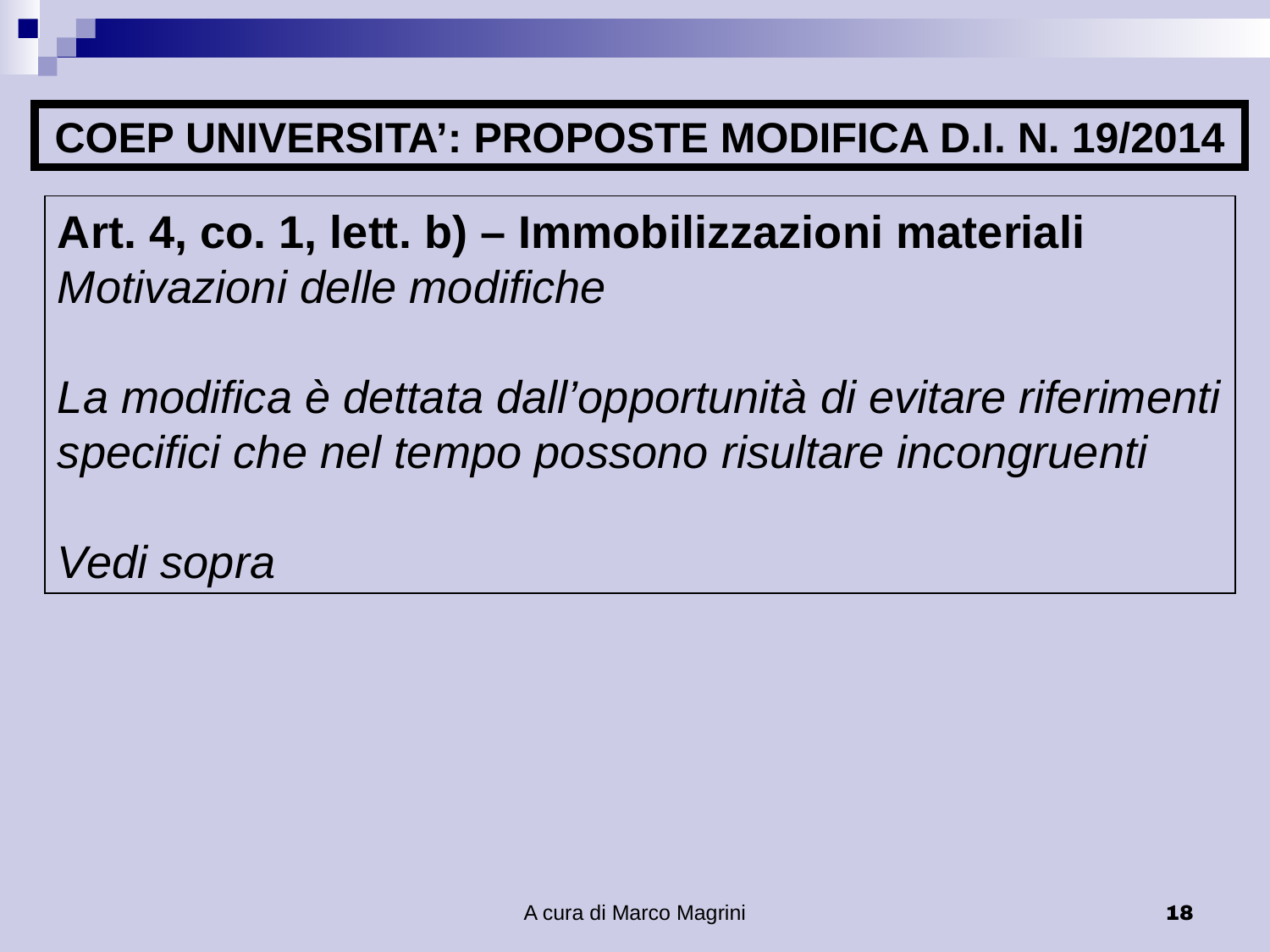

COEP UNIVERSITA’: PROPOSTE MODIFICA D.I. N. 19/2014
Art. 4, co. 1, lett. b) – Immobilizzazioni materiali
Motivazioni delle modifiche

La modifica è dettata dall’opportunità di evitare riferimenti specifici che nel tempo possono risultare incongruenti

Vedi sopra
A cura di Marco Magrini
18